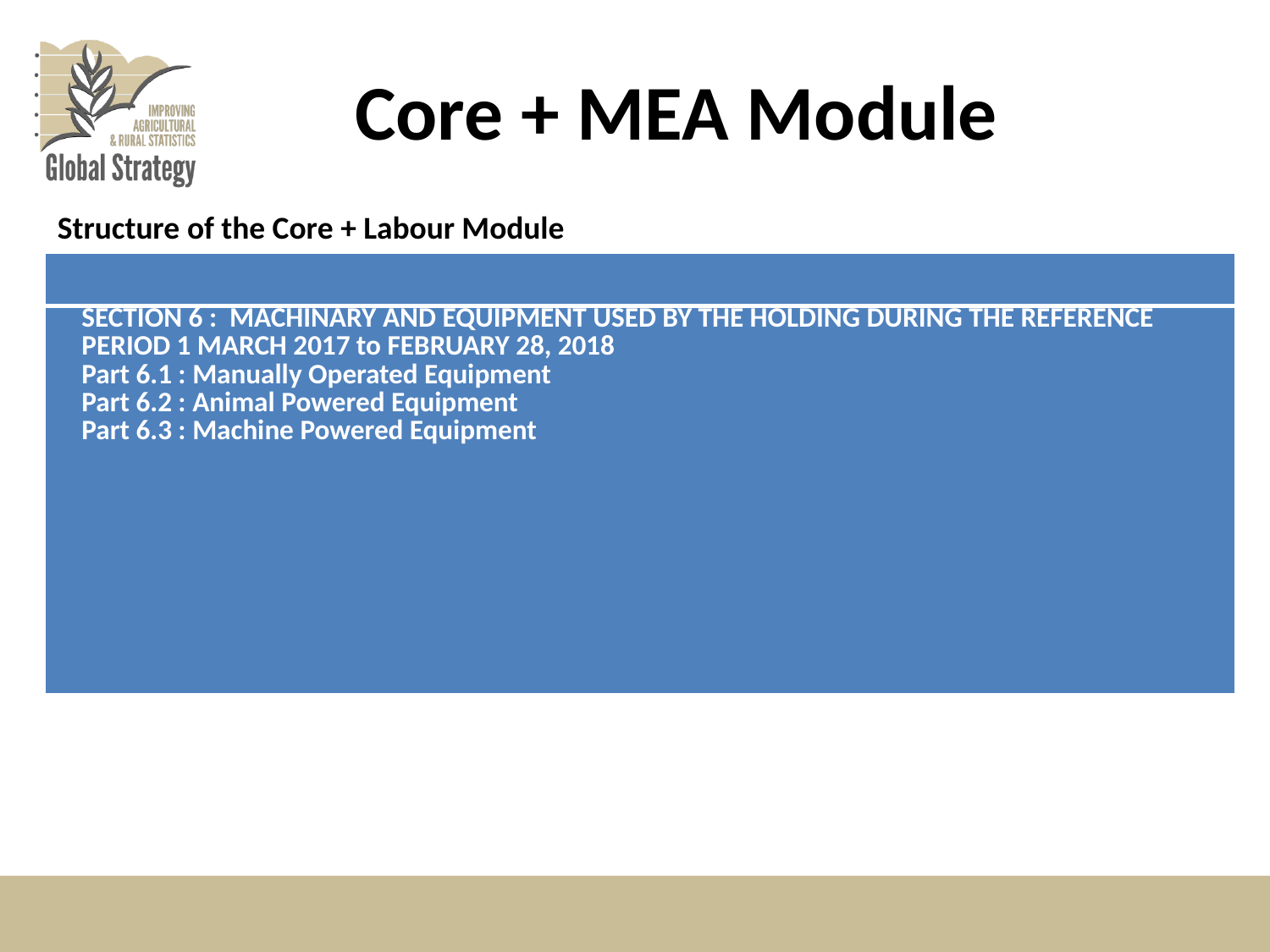

# Core + MEA Module
Structure of the Core + Labour Module
|  |
| --- |
| SECTION 6 : MACHINARY AND EQUIPMENT USED BY THE HOLDING DURING THE REFERENCE PERIOD 1 MARCH 2017 to FEBRUARY 28, 2018 Part 6.1 : Manually Operated Equipment Part 6.2 : Animal Powered Equipment Part 6.3 : Machine Powered Equipment |